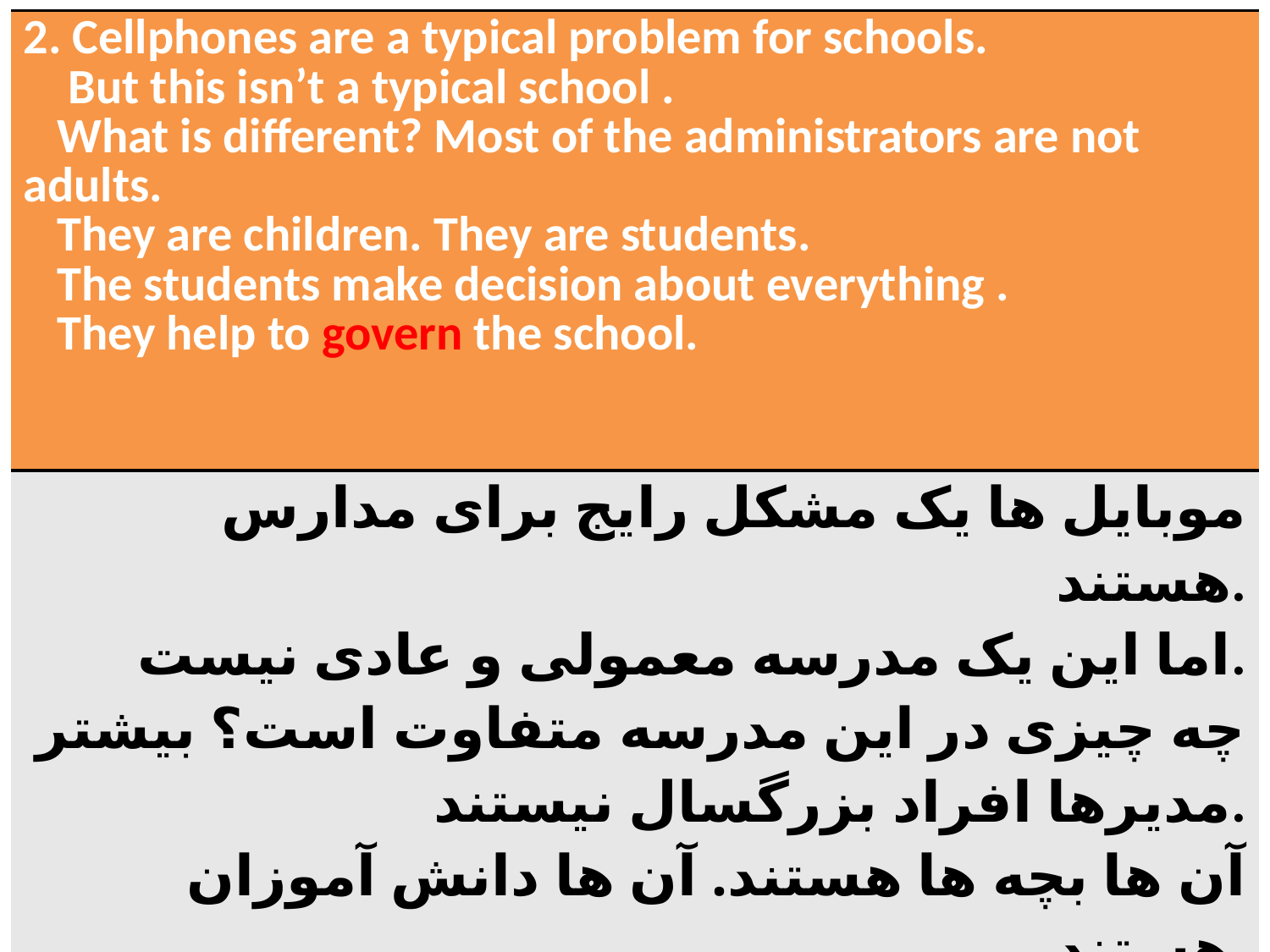

| 2. Cellphones are a typical problem for schools. But this isn’t a typical school . What is different? Most of the administrators are not adults. They are children. They are students. The students make decision about everything . They help to govern the school. |
| --- |
| موبایل ها یک مشکل رایج برای مدارس هستند. اما این یک مدرسه معمولی و عادی نیست. چه چیزی در این مدرسه متفاوت است؟ بیشتر مدیرها افراد بزرگسال نیستند. آن ها بچه ها هستند. آن ها دانش آموزان هستند. دانش آموزان درباره هرچیزی تصمیم می گیرند. آن ها به مدیریت مدرسه کمک می کنند. |